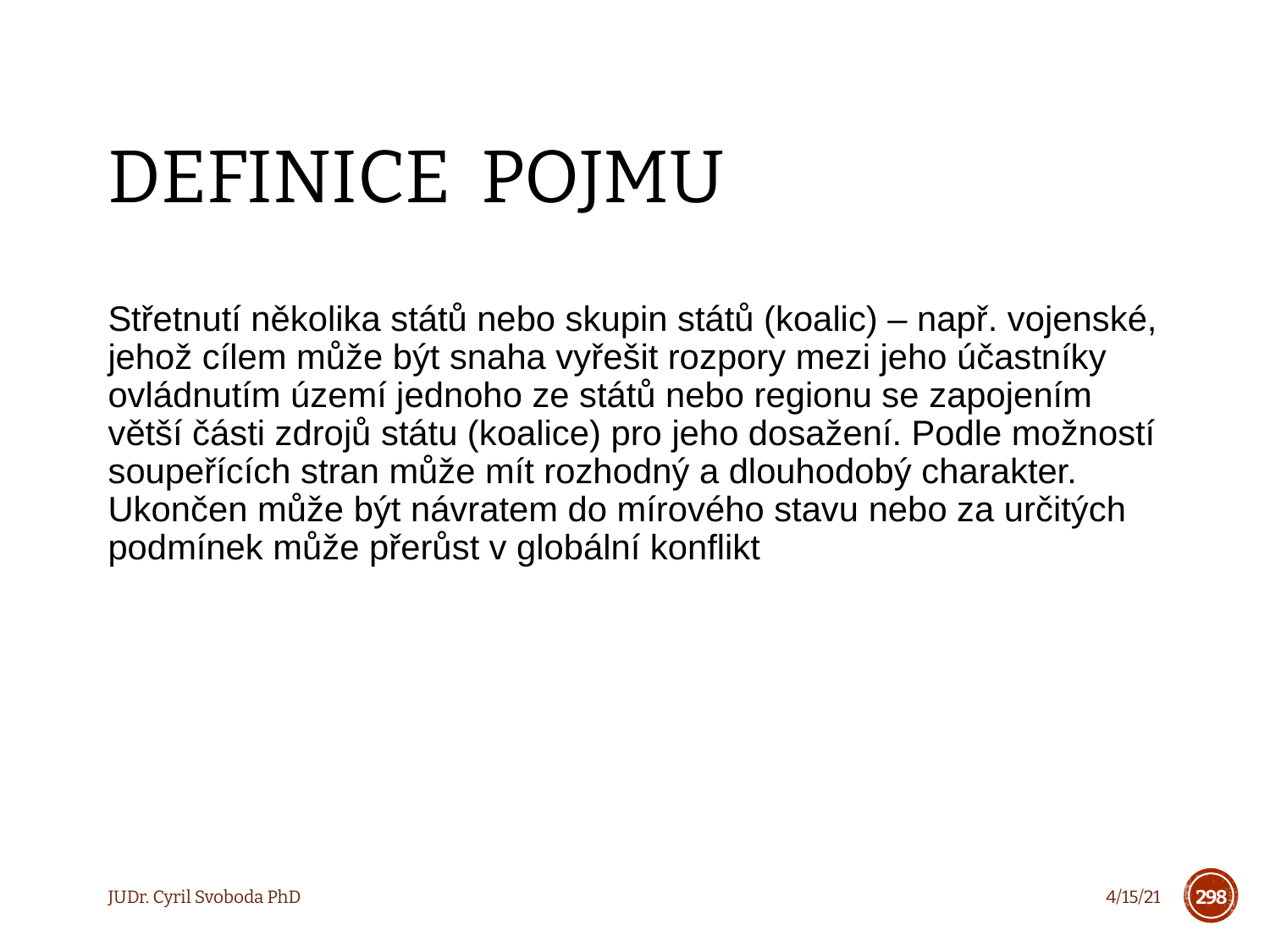

# Definice  pojmu
Střetnutí několika států nebo skupin států (koalic) – např. vojenské, jehož cílem může být snaha vyřešit rozpory mezi jeho účastníky ovládnutím území jednoho ze států nebo regionu se zapojením větší části zdrojů státu (koalice) pro jeho dosažení. Podle možností soupeřících stran může mít rozhodný a dlouhodobý charakter. Ukončen může být návratem do mírového stavu nebo za určitých podmínek může přerůst v globální konflikt
JUDr. Cyril Svoboda PhD
4/15/21
298